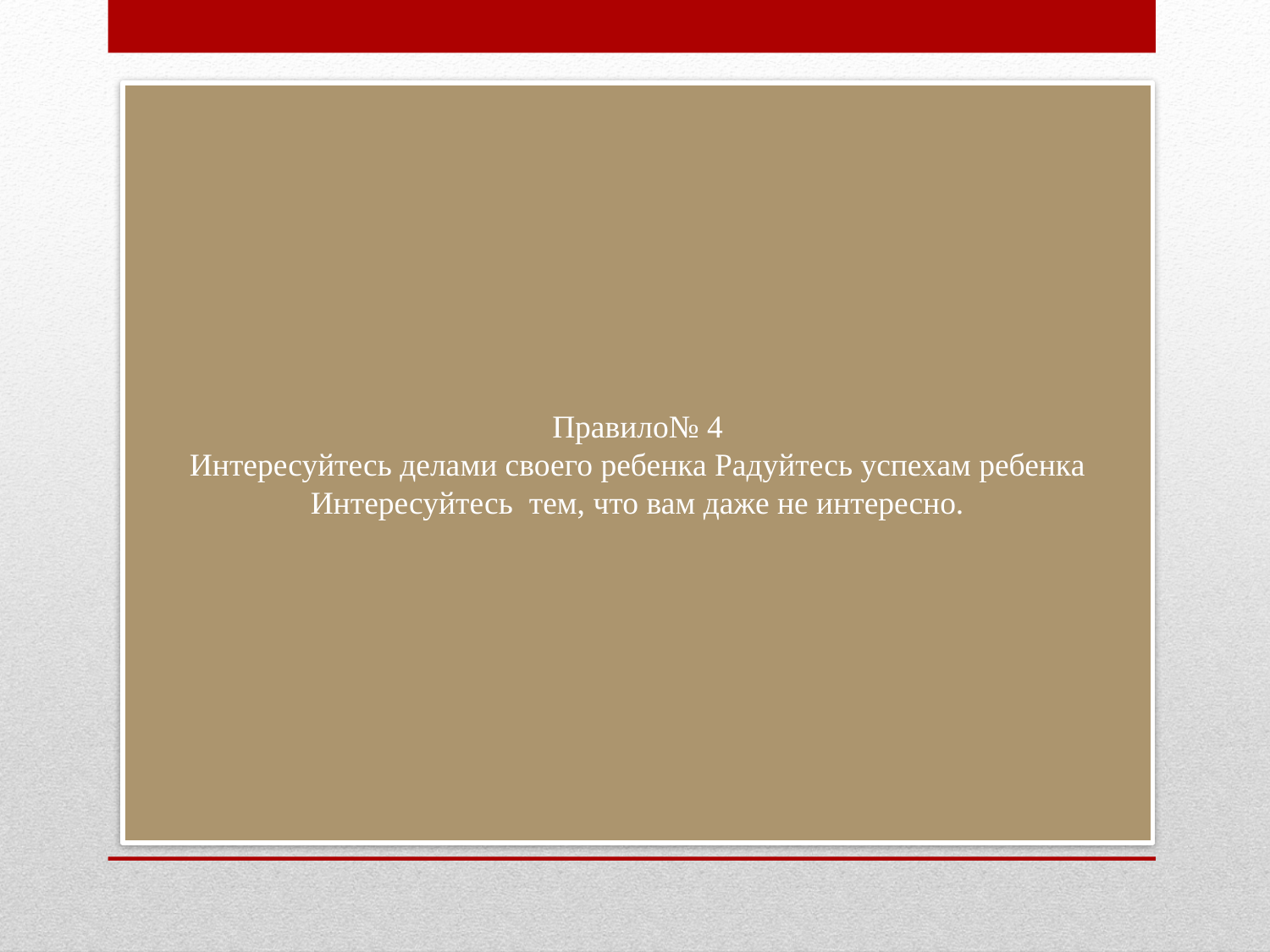

Правило№ 4
Интересуйтесь делами своего ребенка Радуйтесь успехам ребенка Интересуйтесь  тем, что вам даже не интересно.